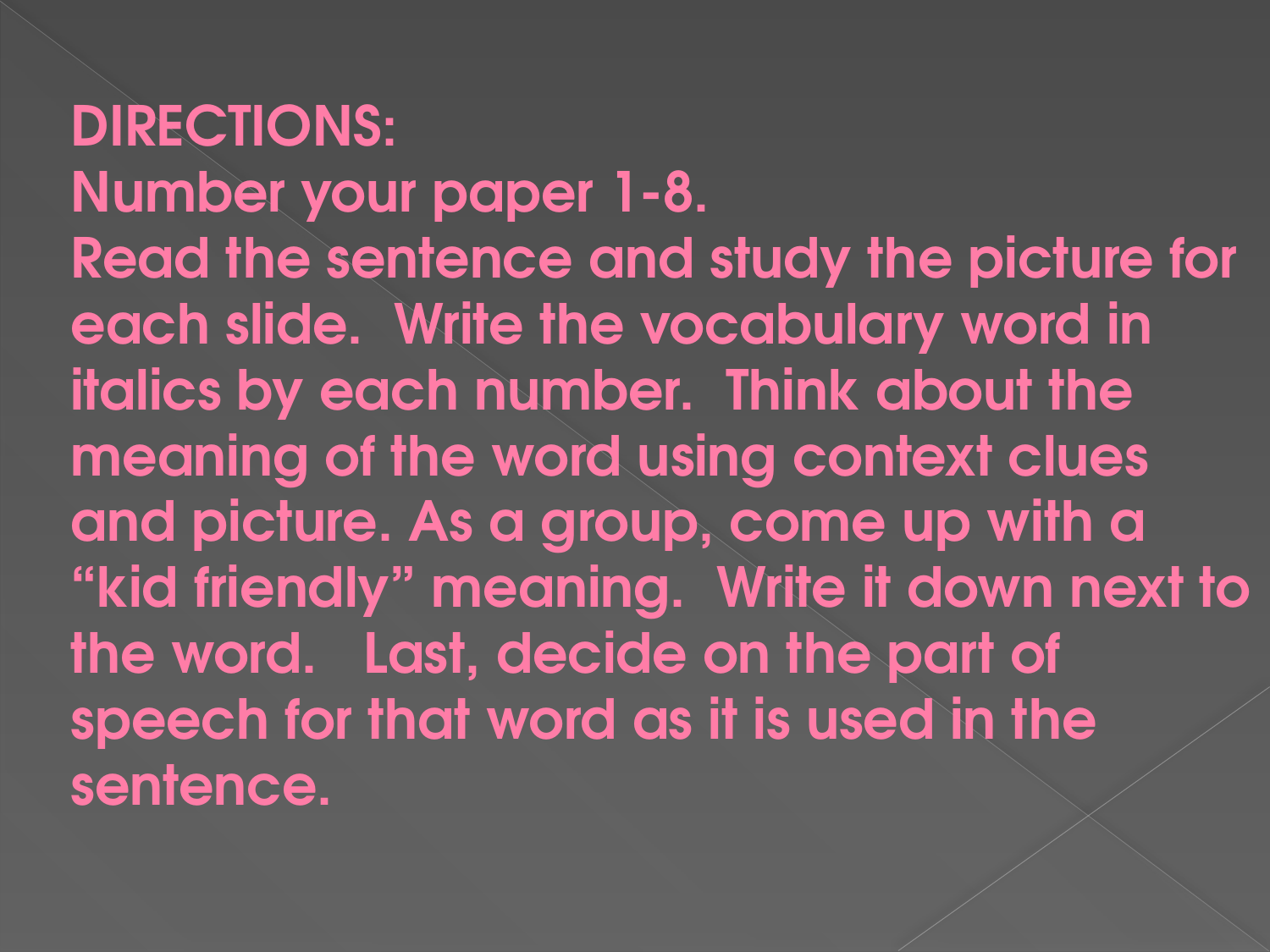

# DIRECTIONS: Number your paper 1-8. Read the sentence and study the picture for each slide.  Write the vocabulary word in italics by each number.  Think about the meaning of the word using context clues and picture. As a group, come up with a “kid friendly” meaning.  Write it down next to the word.   Last, decide on the part of speech for that word as it is used in the sentence.